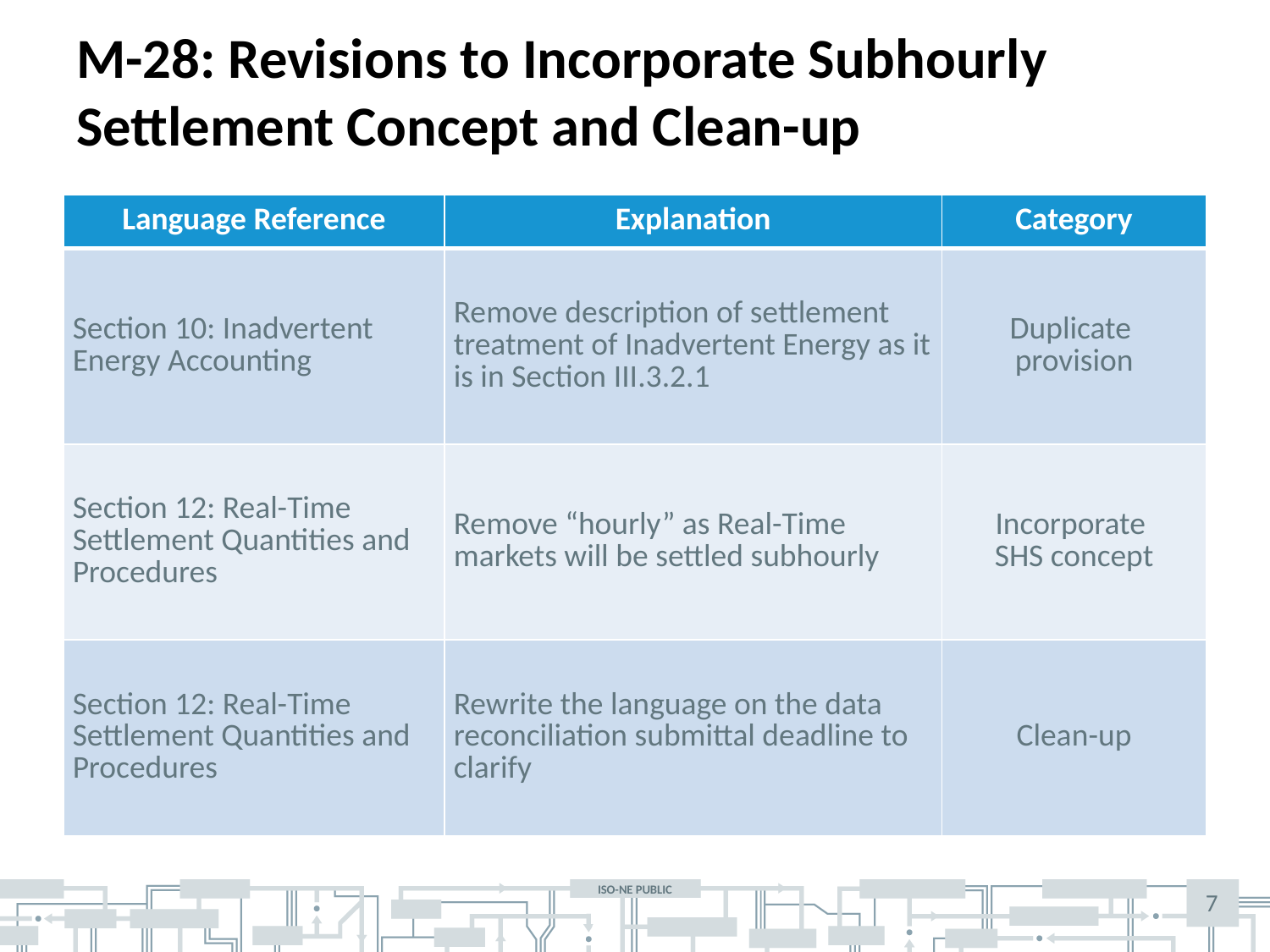

# M-28: Revisions to Incorporate Subhourly Settlement Concept and Clean-up
| Language Reference | Explanation | Category |
| --- | --- | --- |
| Section 10: Inadvertent Energy Accounting | Remove description of settlement treatment of Inadvertent Energy as it is in Section III.3.2.1 | Duplicate provision |
| Section 12: Real-Time Settlement Quantities and Procedures | Remove “hourly” as Real-Time markets will be settled subhourly | Incorporate SHS concept |
| Section 12: Real-Time Settlement Quantities and Procedures | Rewrite the language on the data reconciliation submittal deadline to clarify | Clean-up |
7